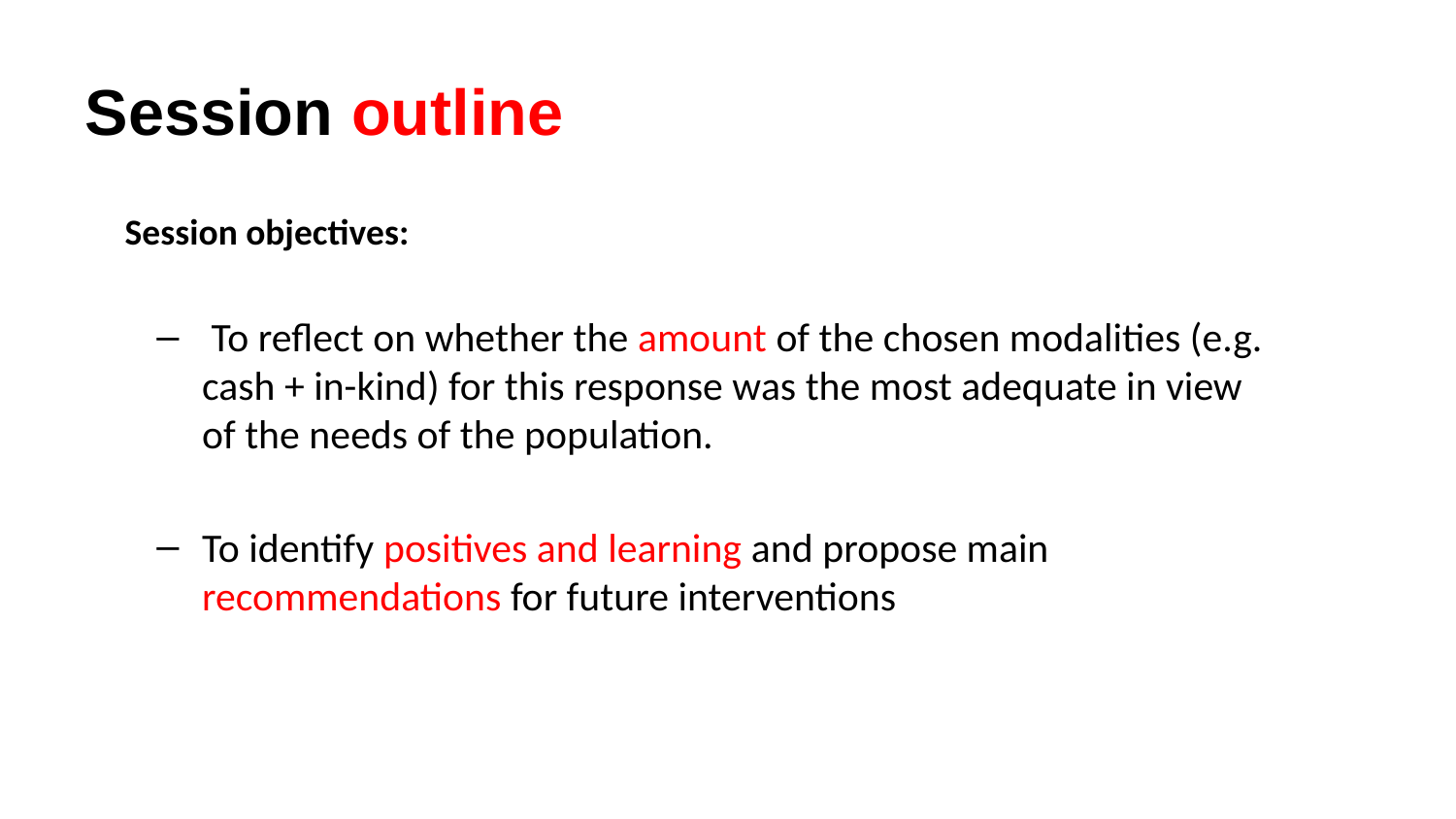

# Session outline
     Session objectives:

 To reflect on whether the amount of the chosen modalities (e.g. cash + in-kind) for this response was the most adequate in view of the needs of the population.

To identify positives and learning and propose main recommendations for future interventions